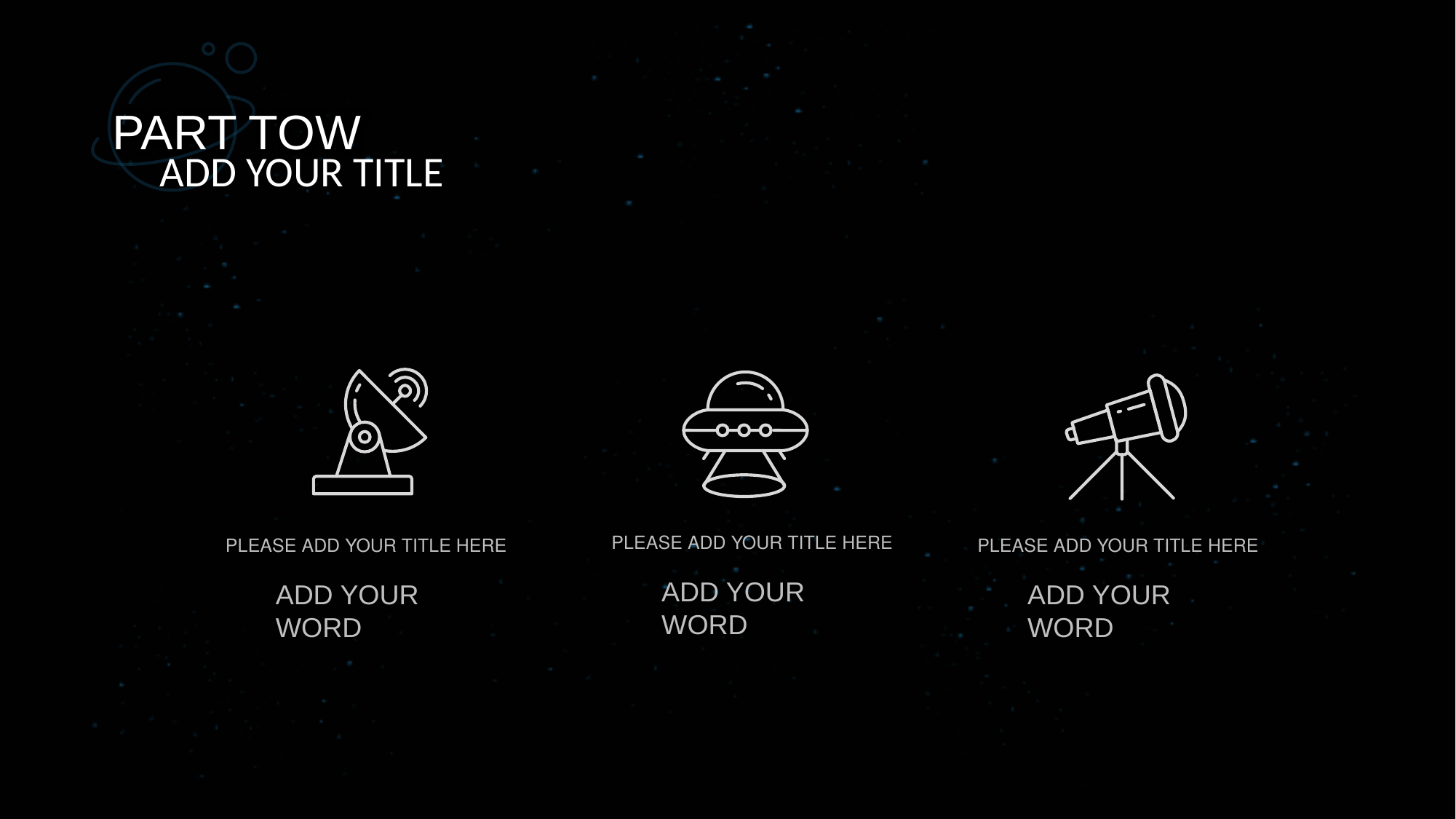

PART TOW
ADD YOUR TITLE

PLEASE ADD YOUR TITLE HERE
ADD YOUR WORD

PLEASE ADD YOUR TITLE HERE
ADD YOUR WORD

PLEASE ADD YOUR TITLE HERE
ADD YOUR WORD